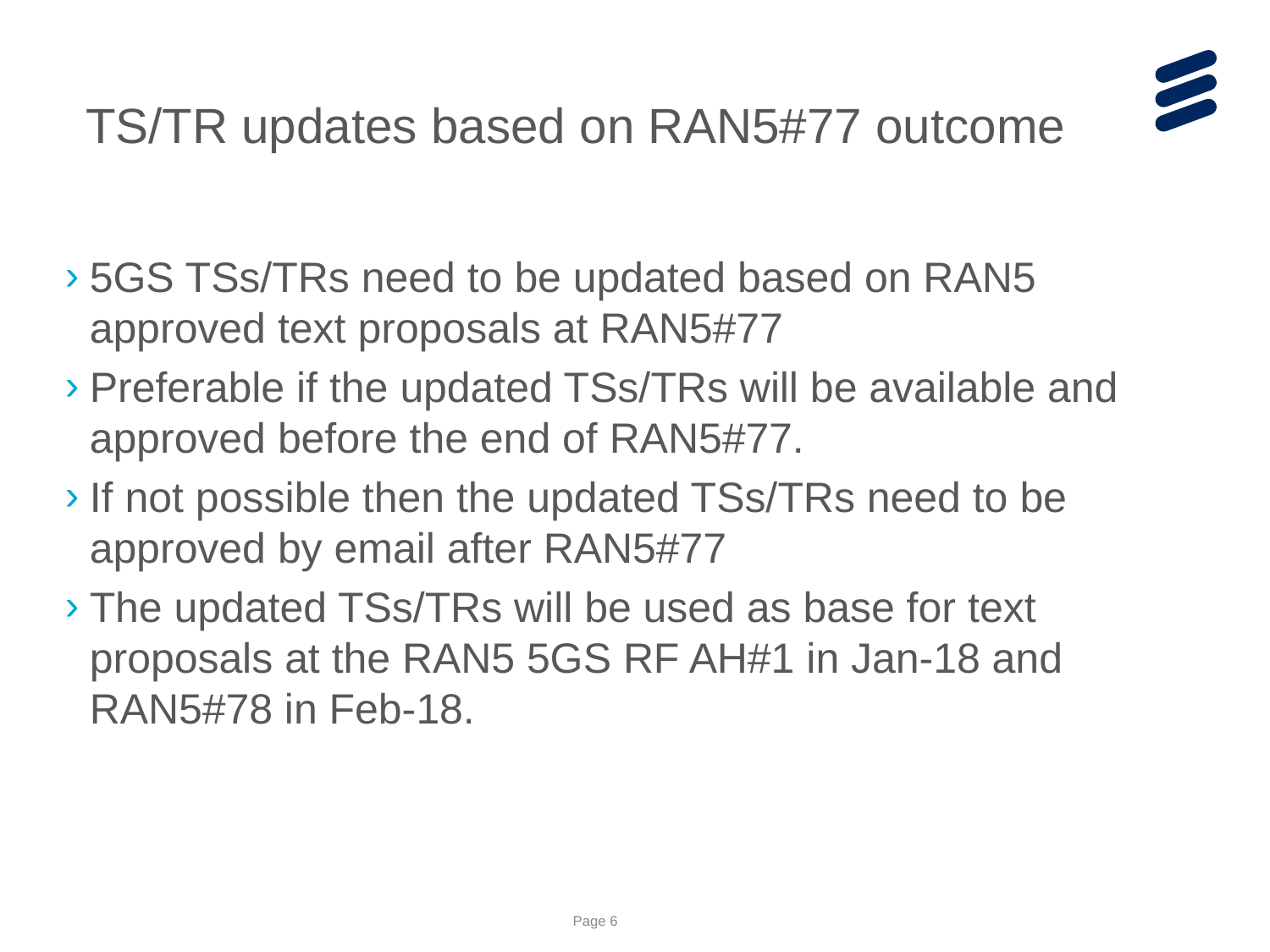

TS/TR updates based on RAN5#77 outcome
5GS TSs/TRs need to be updated based on RAN5 approved text proposals at RAN5#77
Preferable if the updated TSs/TRs will be available and approved before the end of RAN5#77.
If not possible then the updated TSs/TRs need to be approved by email after RAN5#77
The updated TSs/TRs will be used as base for text proposals at the RAN5 5GS RF AH#1 in Jan-18 and RAN5#78 in Feb-18.